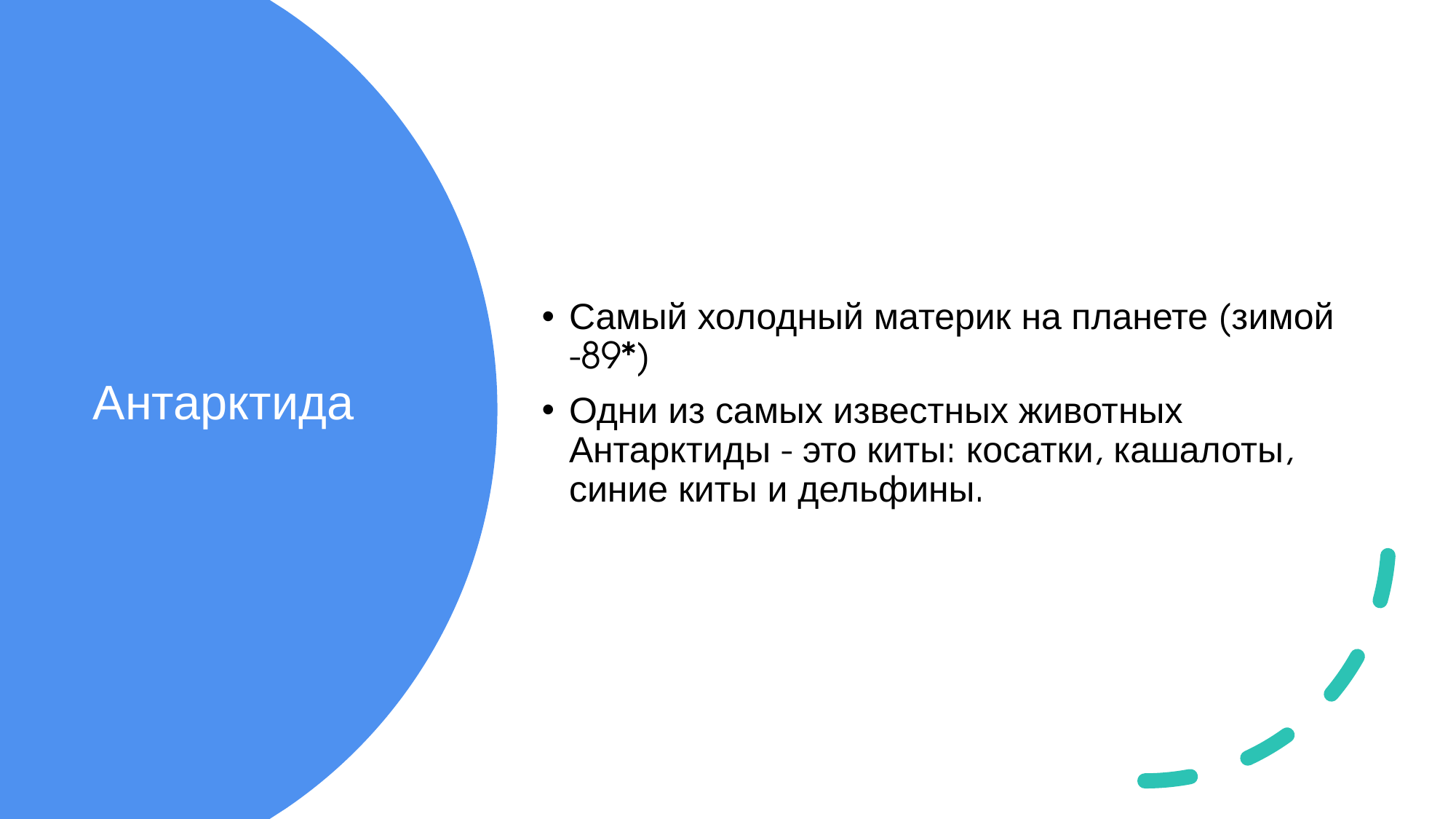

Самый холодный материк на планете (зимой -89*)
Одни из самых известных животных Антарктиды - это киты: косатки, кашалоты, синие киты и дельфины.
# Антарктида